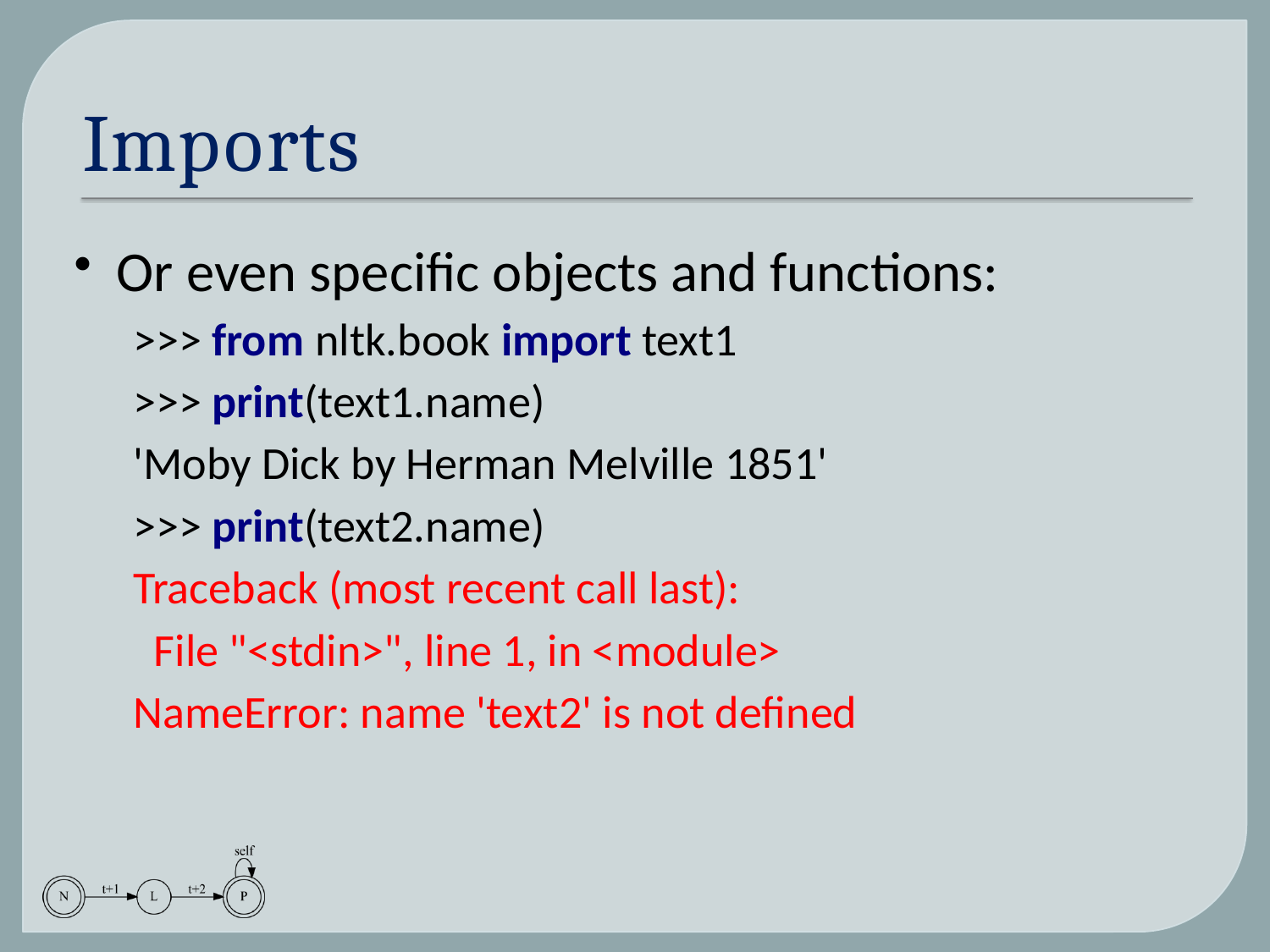

# Imports
Or even specific objects and functions:
>>> from nltk.book import text1
>>> print(text1.name)
'Moby Dick by Herman Melville 1851'
>>> print(text2.name)
Traceback (most recent call last):
  File "<stdin>", line 1, in <module>
NameError: name 'text2' is not defined